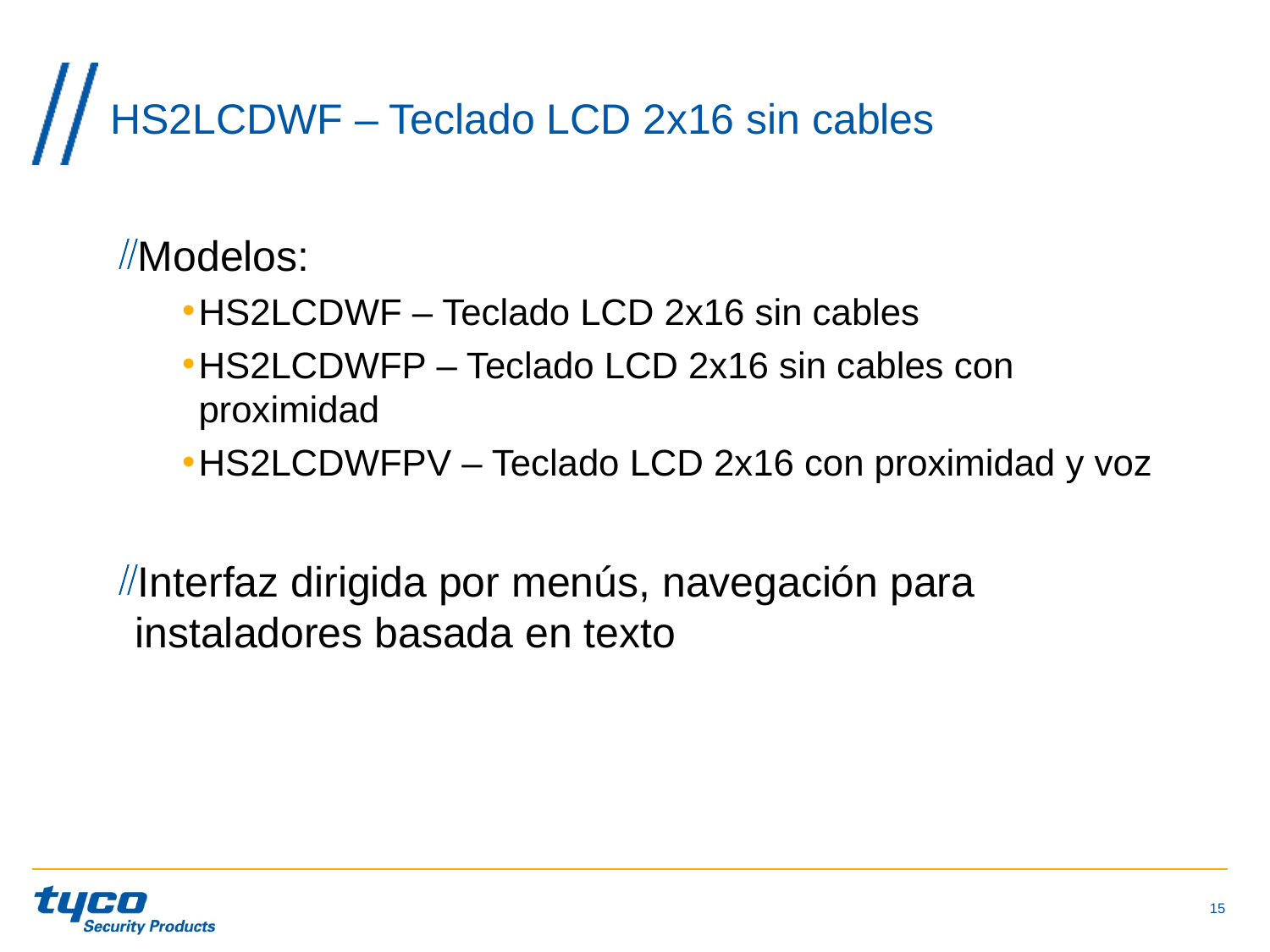

# HS2LCDWF – Teclado LCD 2x16 sin cables
Modelos:
HS2LCDWF – Teclado LCD 2x16 sin cables
HS2LCDWFP – Teclado LCD 2x16 sin cables con proximidad
HS2LCDWFPV – Teclado LCD 2x16 con proximidad y voz

Interfaz dirigida por menús, navegación para instaladores basada en texto

15